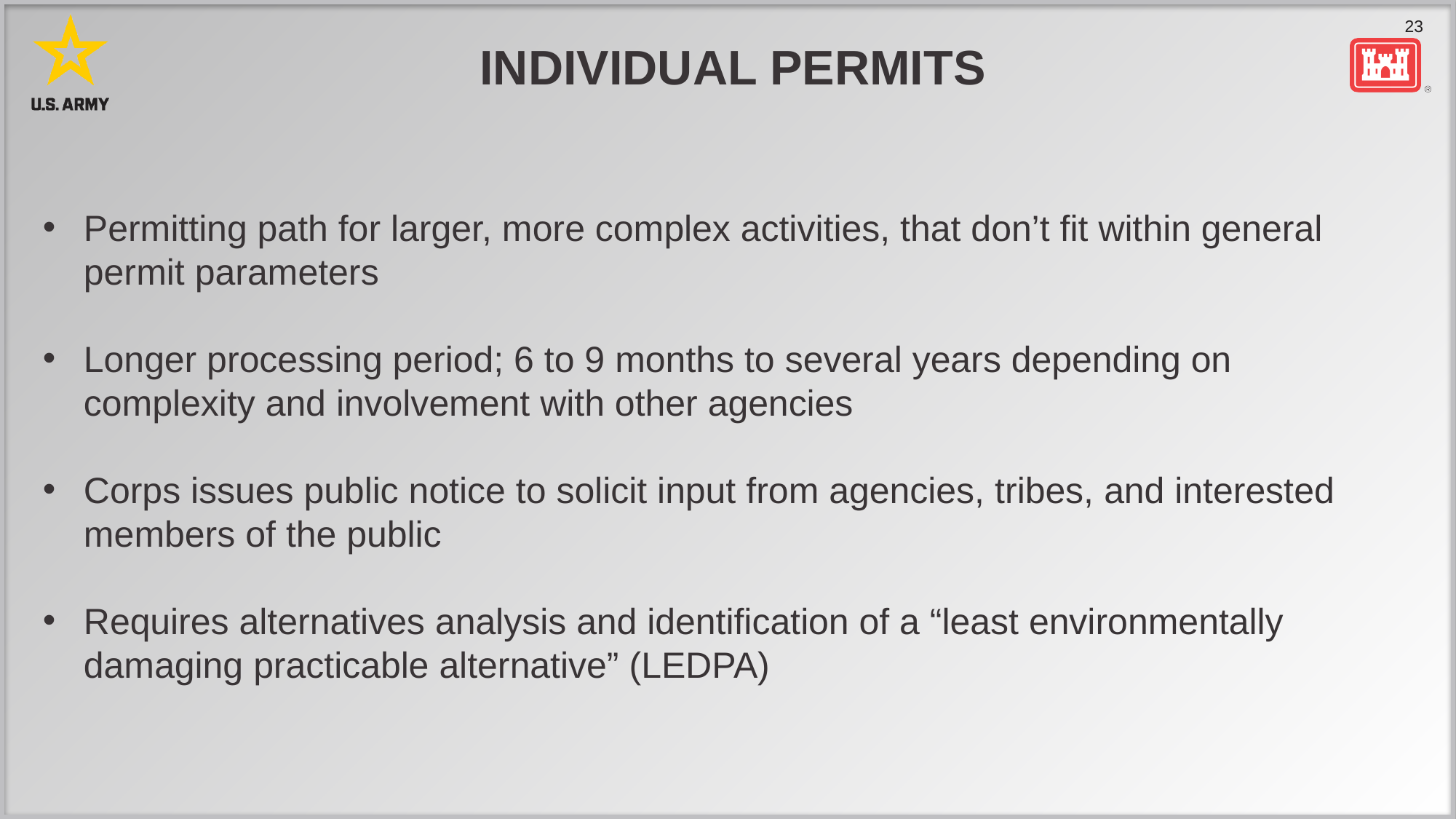

# Individual Permits

Permitting path for larger, more complex activities, that don’t fit within general permit parameters

Longer processing period; 6 to 9 months to several years depending on complexity and involvement with other agencies

Corps issues public notice to solicit input from agencies, tribes, and interested members of the public

Requires alternatives analysis and identification of a “least environmentally damaging practicable alternative” (LEDPA)